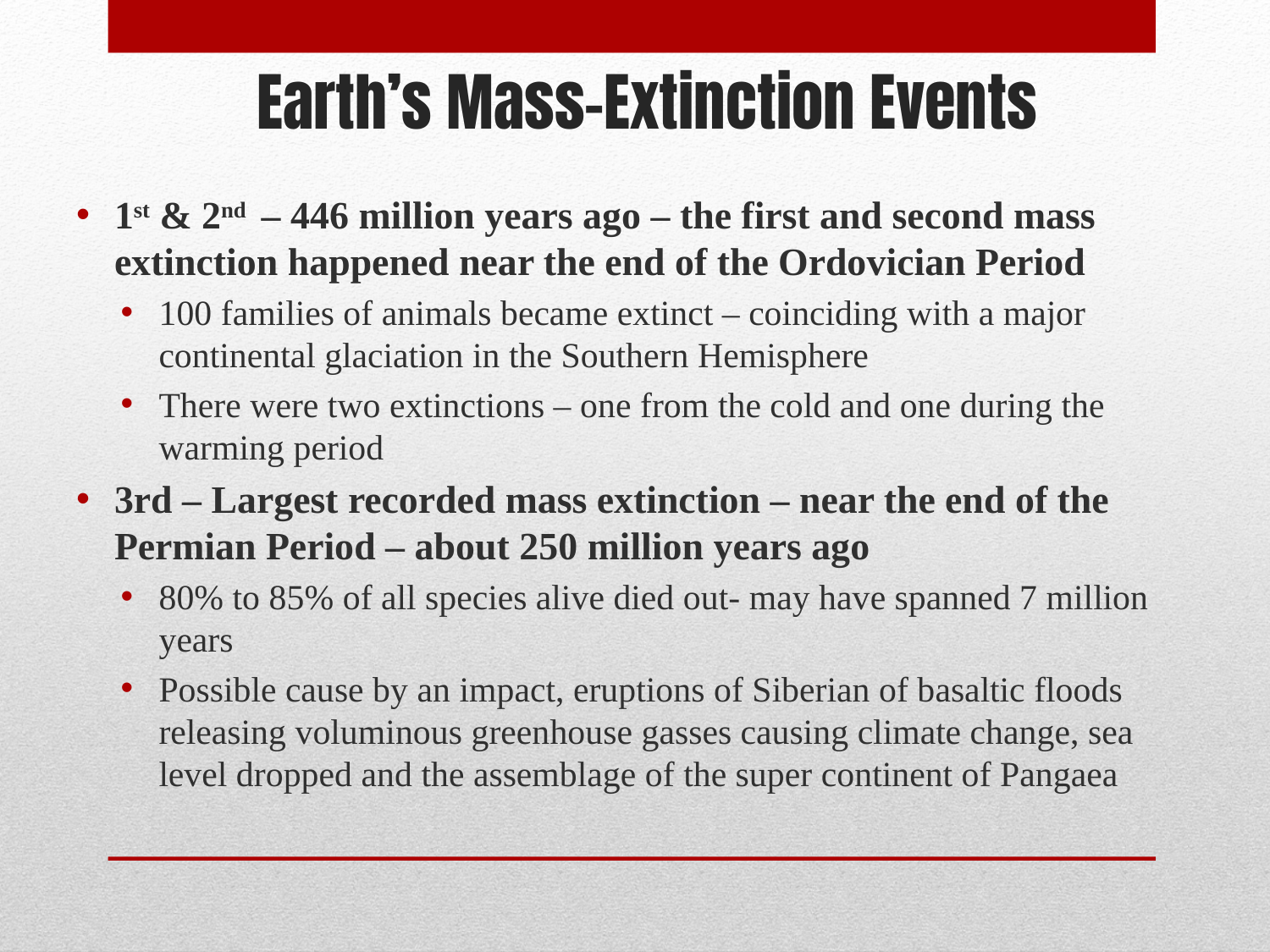

Earth’s Mass-Extinction Events
1st & 2nd  – 446 million years ago – the first and second mass extinction happened near the end of the Ordovician Period
100 families of animals became extinct – coinciding with a major continental glaciation in the Southern Hemisphere
There were two extinctions – one from the cold and one during the warming period
3rd – Largest recorded mass extinction – near the end of the Permian Period – about 250 million years ago
80% to 85% of all species alive died out- may have spanned 7 million years
Possible cause by an impact, eruptions of Siberian of basaltic floods releasing voluminous greenhouse gasses causing climate change, sea level dropped and the assemblage of the super continent of Pangaea